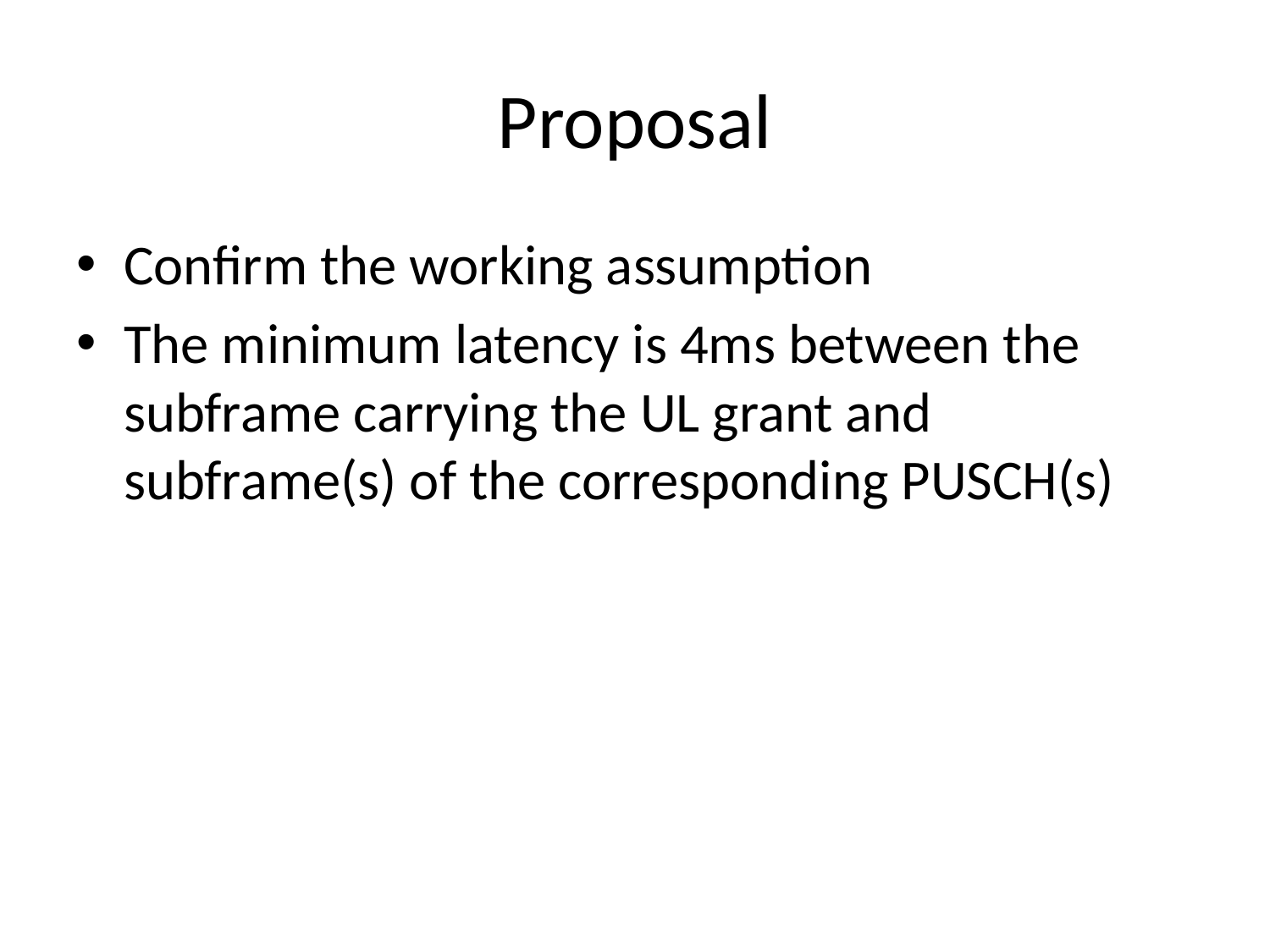

# Proposal
Confirm the working assumption
The minimum latency is 4ms between the subframe carrying the UL grant and subframe(s) of the corresponding PUSCH(s)